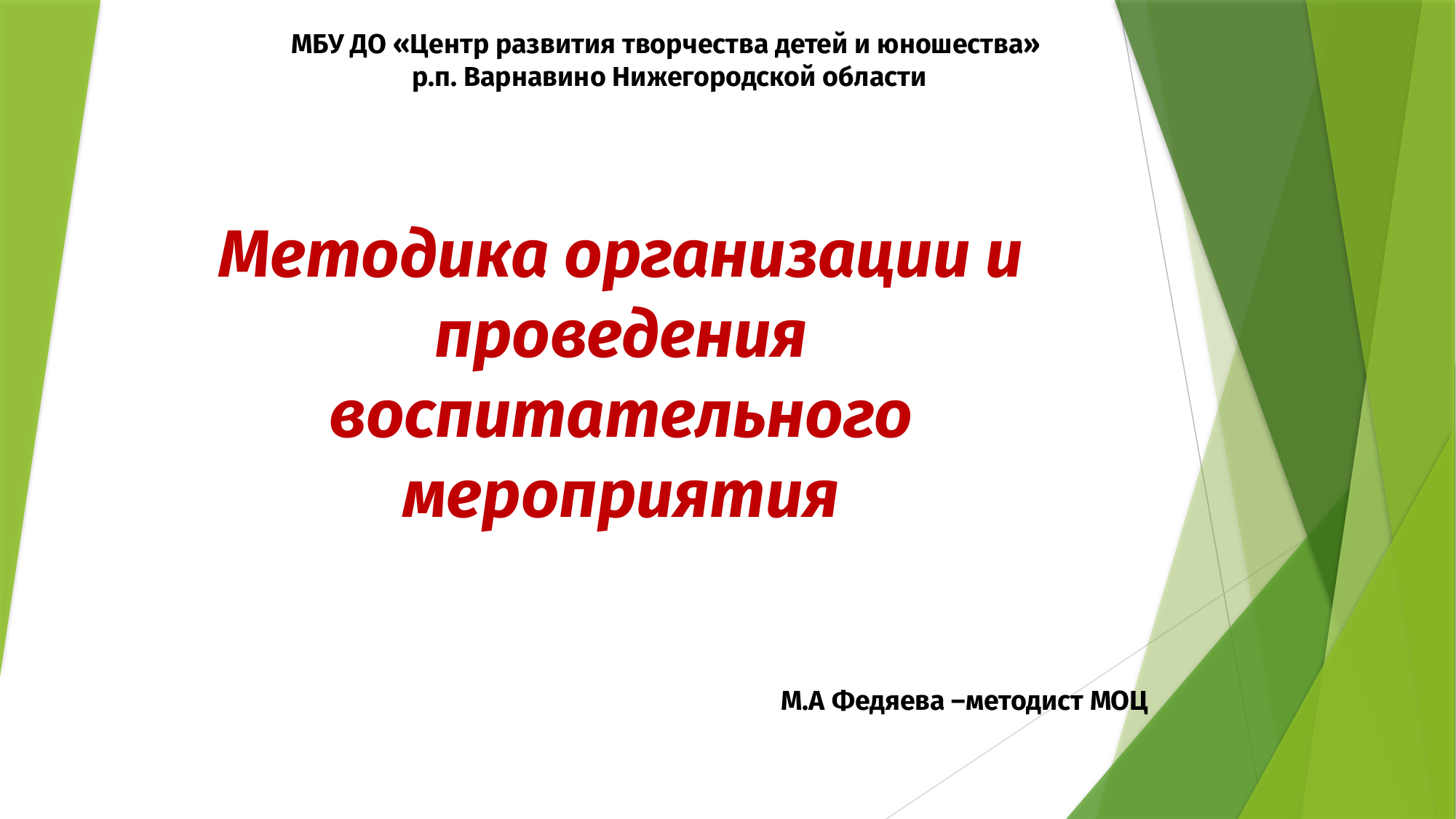

МБУ ДО «Центр развития творчества детей и юношества»
р.п. Варнавино Нижегородской области
# Методика организации и проведения воспитательного мероприятия
М.А Федяева –методист МОЦ